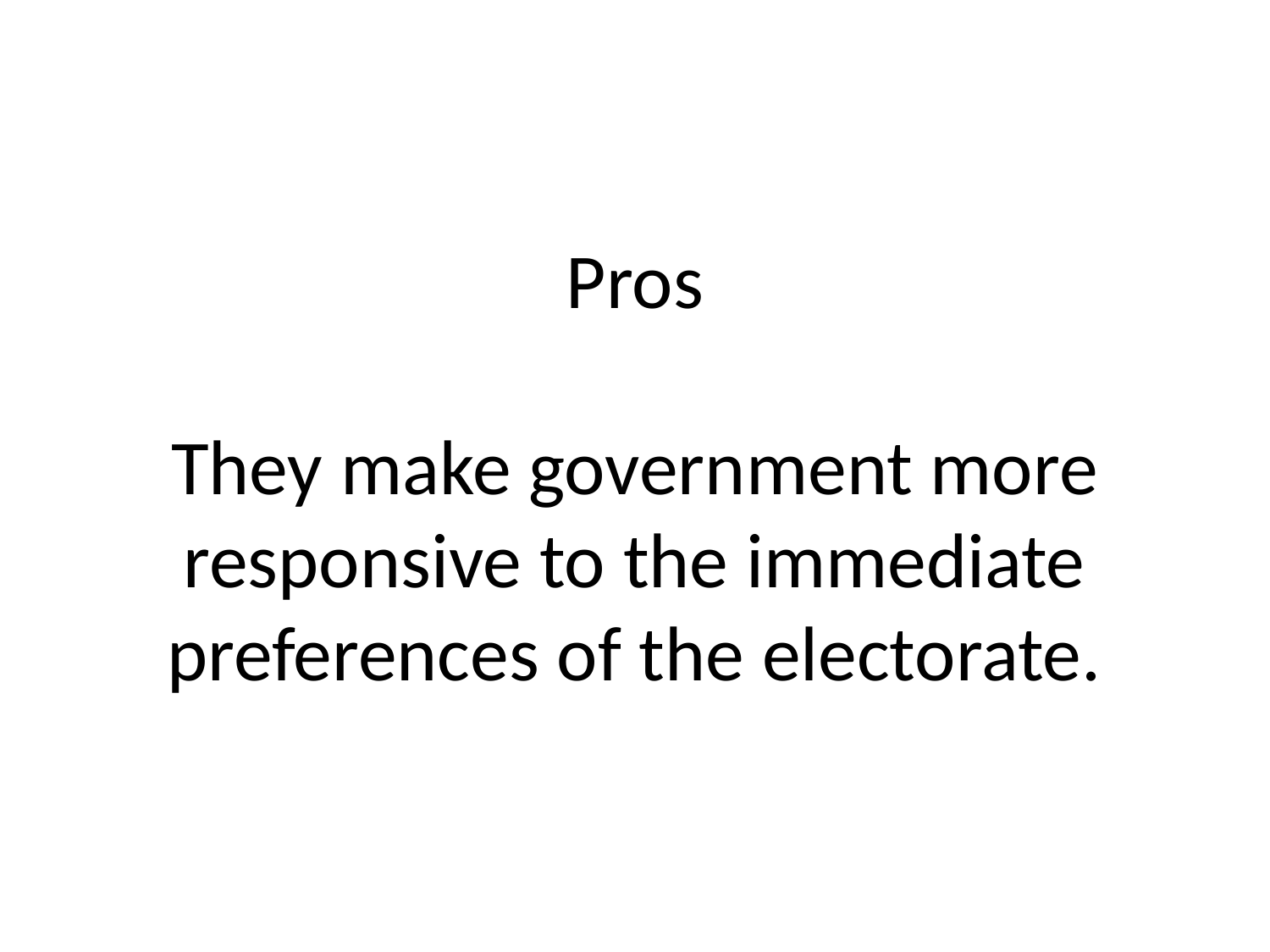

# Pros They make government more responsive to the immediate preferences of the electorate.